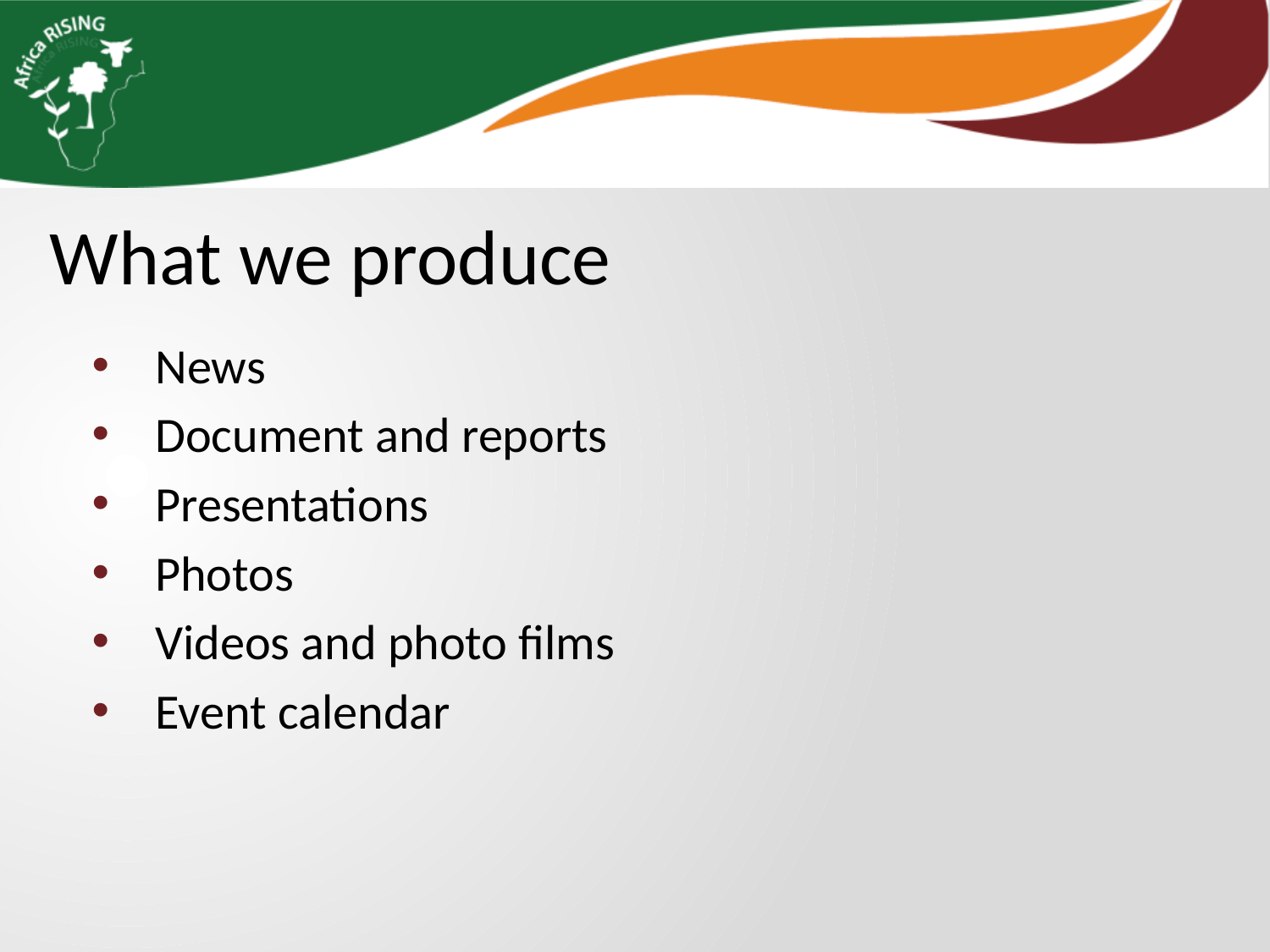

What we produce
News
Document and reports
Presentations
Photos
Videos and photo films
Event calendar